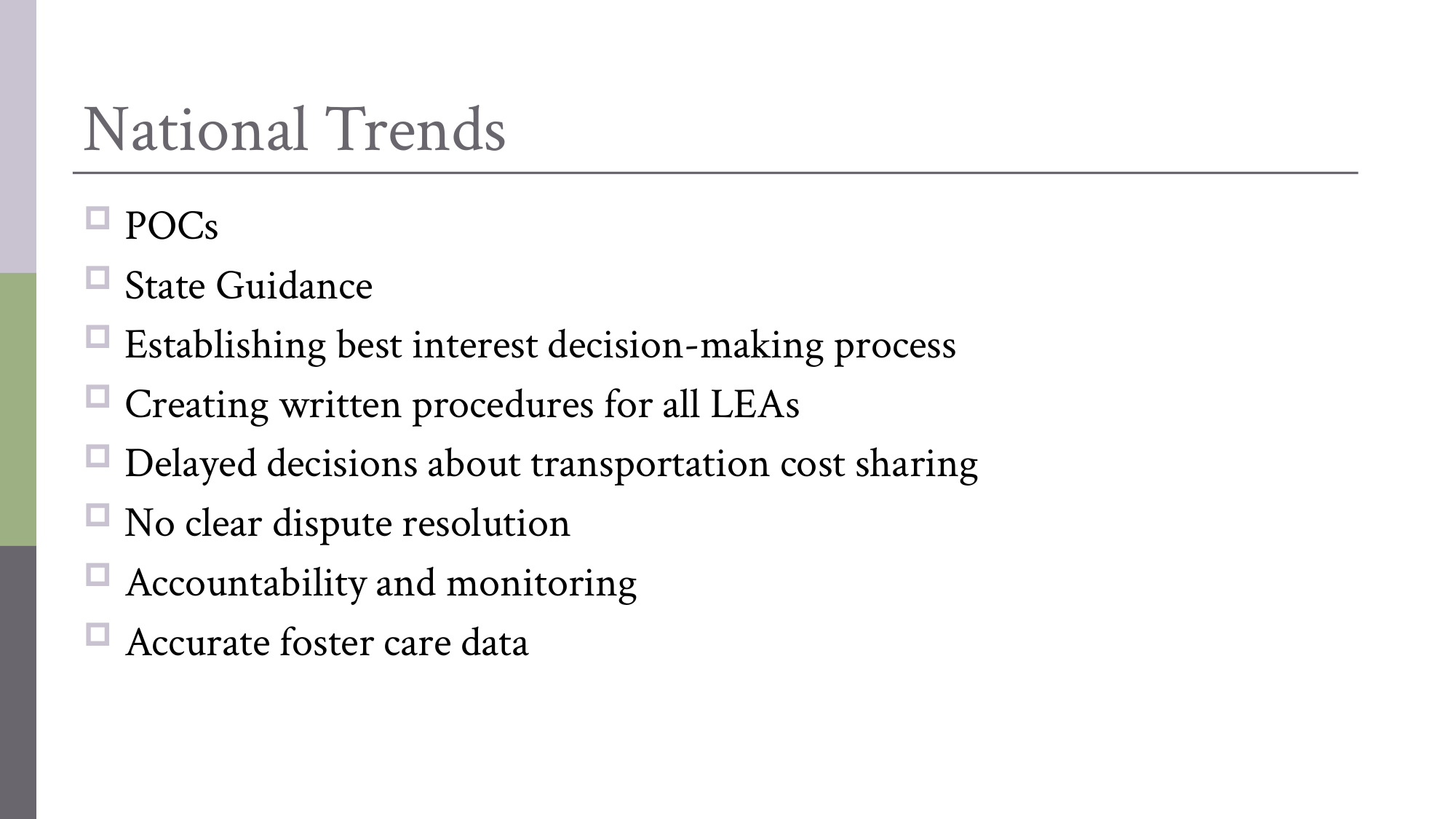

# National Trends
POCs
State Guidance
Establishing best interest decision-making process
Creating written procedures for all LEAs
Delayed decisions about transportation cost sharing
No clear dispute resolution
Accountability and monitoring
Accurate foster care data